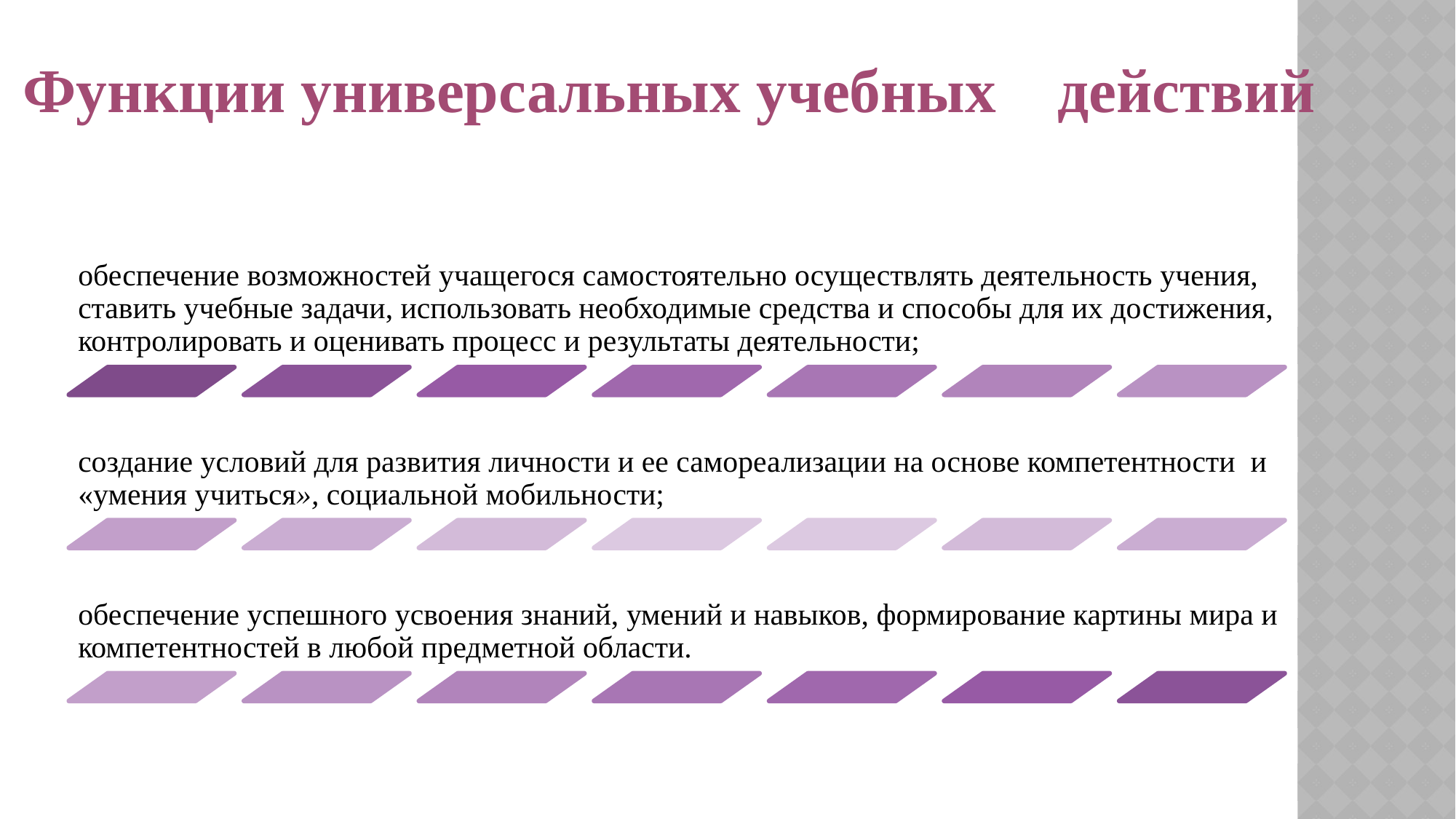

Функции универсальных учебных    действий
обеспечение возможностей учащегося самостоятельно осуществлять деятельность учения, ставить учебные задачи, использовать необходимые средства и способы для их достижения, контролировать и оценивать процесс и результаты деятельности;
создание условий для развития личности и ее самореализации на основе компетентности  и «умения учиться», социальной мобильности;
обеспечение успешного усвоения знаний, умений и навыков, формирование картины мира и  компетентностей в любой предметной области.
#